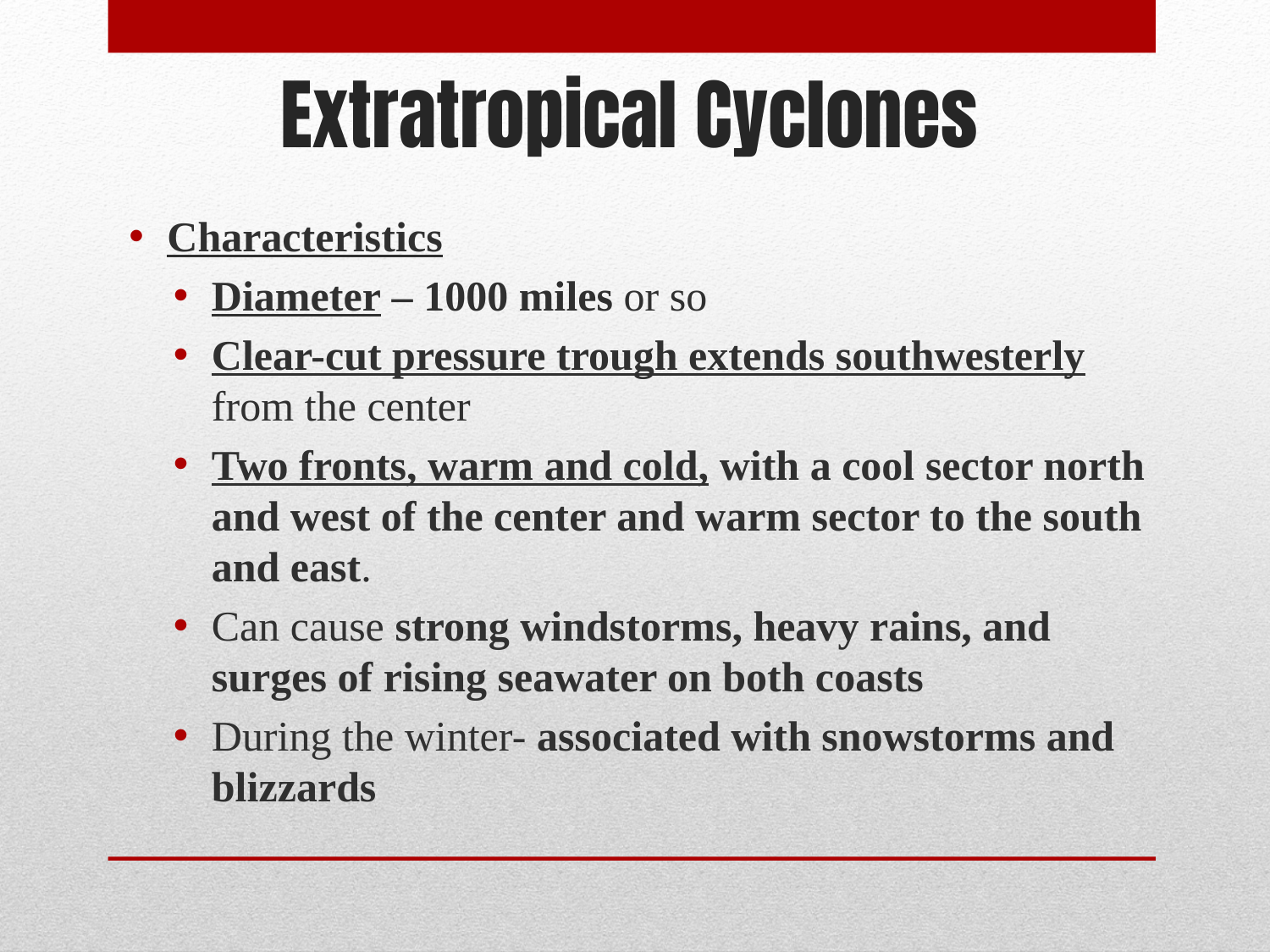

Extratropical Cyclones
Characteristics
Diameter – 1000 miles or so
Clear-cut pressure trough extends southwesterly from the center
Two fronts, warm and cold, with a cool sector north and west of the center and warm sector to the south and east.
Can cause strong windstorms, heavy rains, and surges of rising seawater on both coasts
During the winter- associated with snowstorms and blizzards